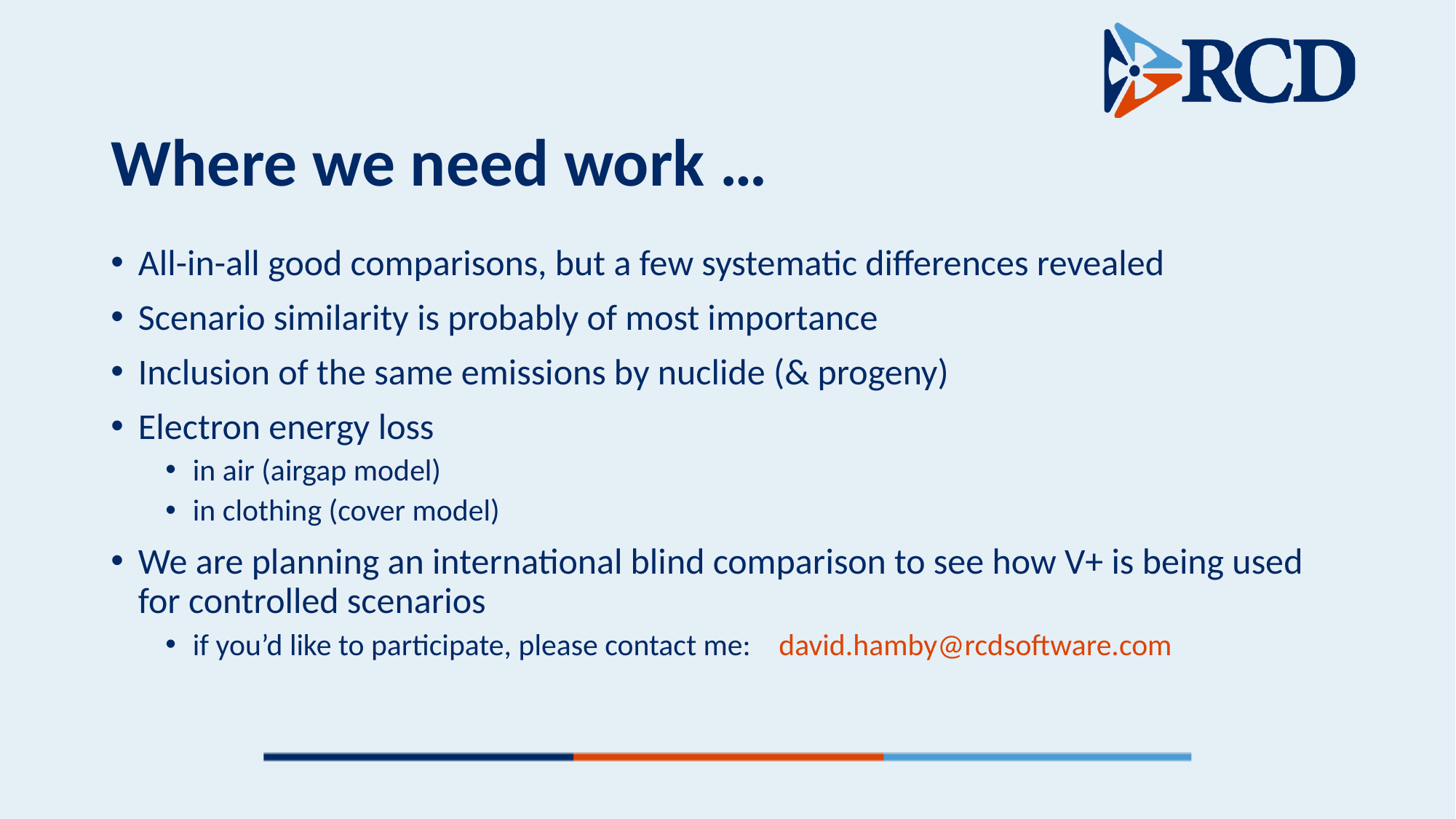

# Where we need work …
All-in-all good comparisons, but a few systematic differences revealed
Scenario similarity is probably of most importance
Inclusion of the same emissions by nuclide (& progeny)
Electron energy loss
in air (airgap model)
in clothing (cover model)
We are planning an international blind comparison to see how V+ is being used for controlled scenarios
if you’d like to participate, please contact me:    david.hamby@rcdsoftware.com